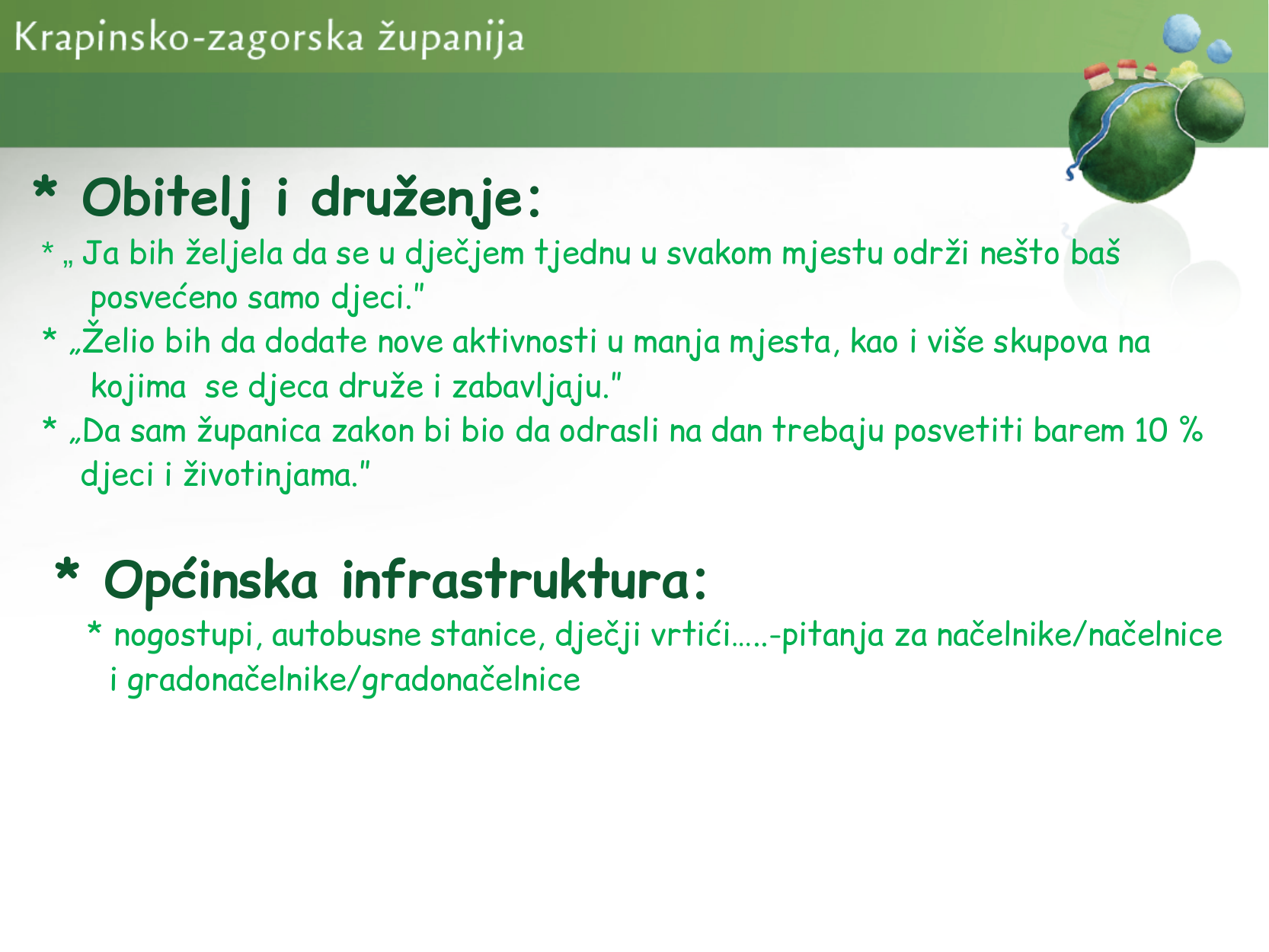

* Obitelj i druženje:
 * „ Ja bih željela da se u dječjem tjednu u svakom mjestu održi nešto baš
      posvećeno samo djeci.”
 * „Želio bih da dodate nove aktivnosti u manja mjesta, kao i više skupova na
      kojima  se djeca druže i zabavljaju.”
 * „Da sam županica zakon bi bio da odrasli na dan trebaju posvetiti barem 10 %
     djeci i životinjama.”

 * Općinska infrastruktura:
    * nogostupi, autobusne stanice, dječji vrtići…..-pitanja za načelnike/načelnice
        i gradonačelnike/gradonačelnice